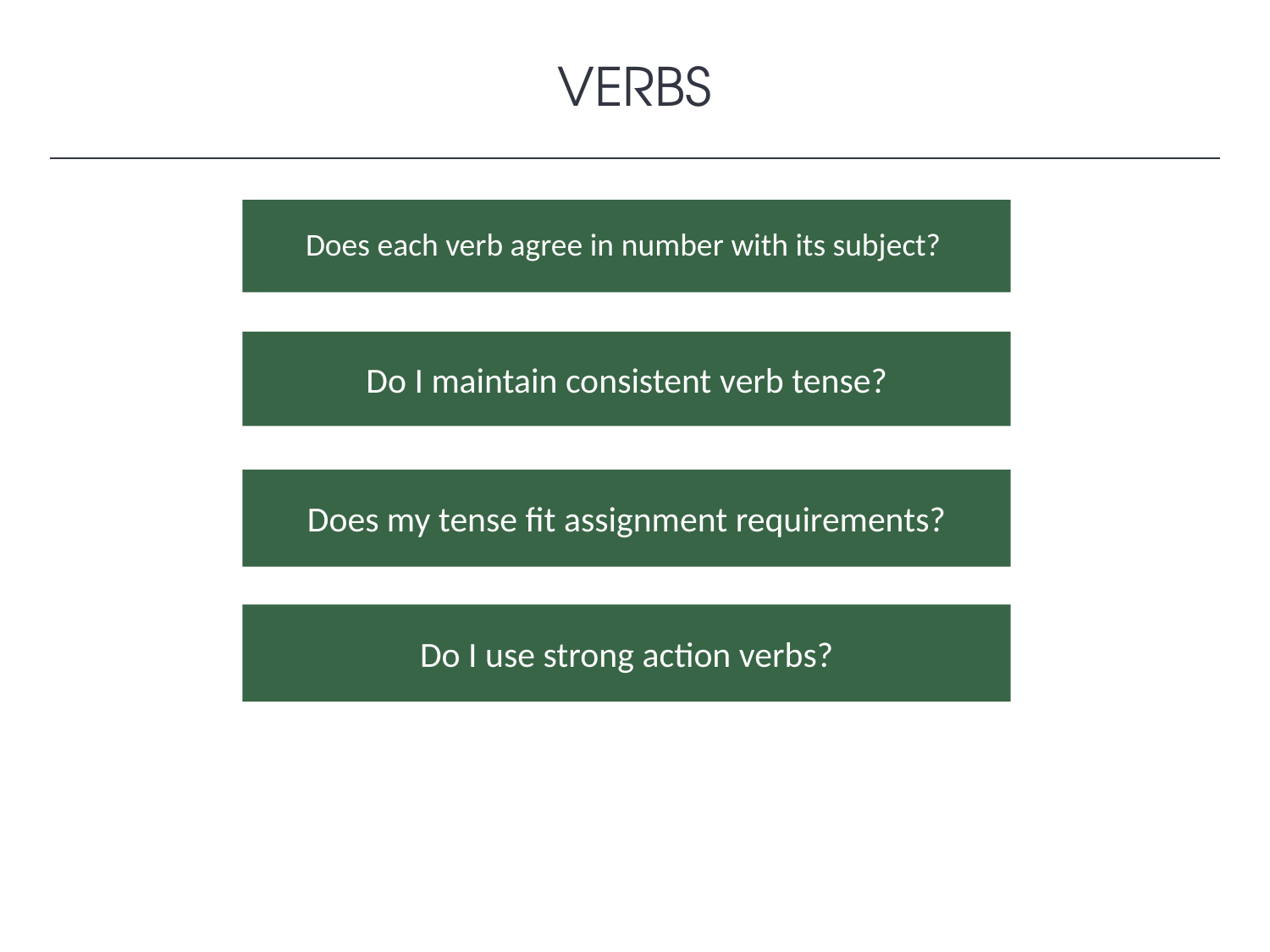

VERBS
HAWKES LEARNING

Does each verb agree in number with its subject?
Do I maintain consistent verb tense?
Does my tense fit assignment requirements?
Do I use strong action verbs?